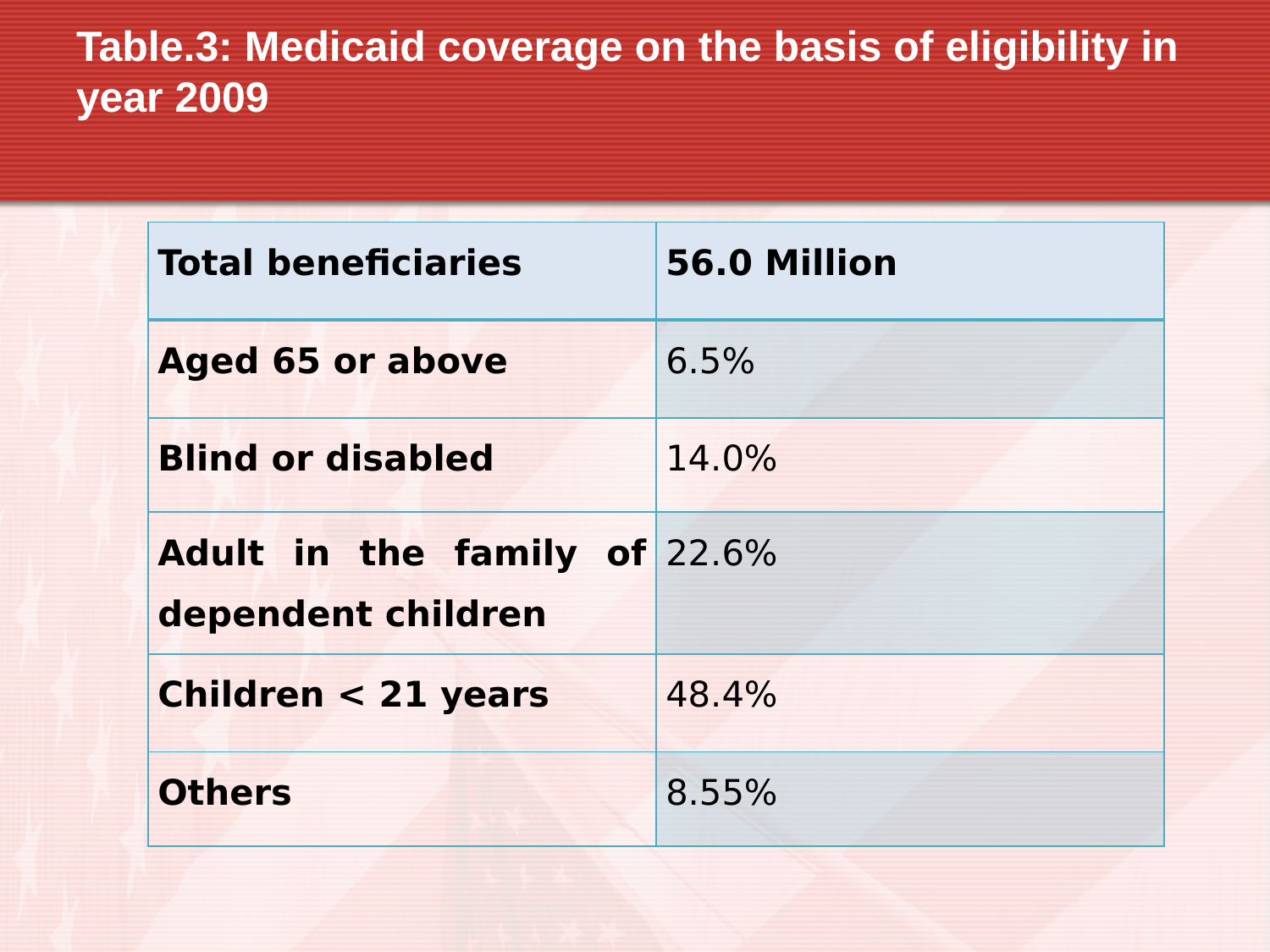

# Table.3: Medicaid coverage on the basis of eligibility in year 2009
| Total beneficiaries | 56.0 Million |
| --- | --- |
| Aged 65 or above | 6.5% |
| Blind or disabled | 14.0% |
| Adult in the family of dependent children | 22.6% |
| Children < 21 years | 48.4% |
| Others | 8.55% |